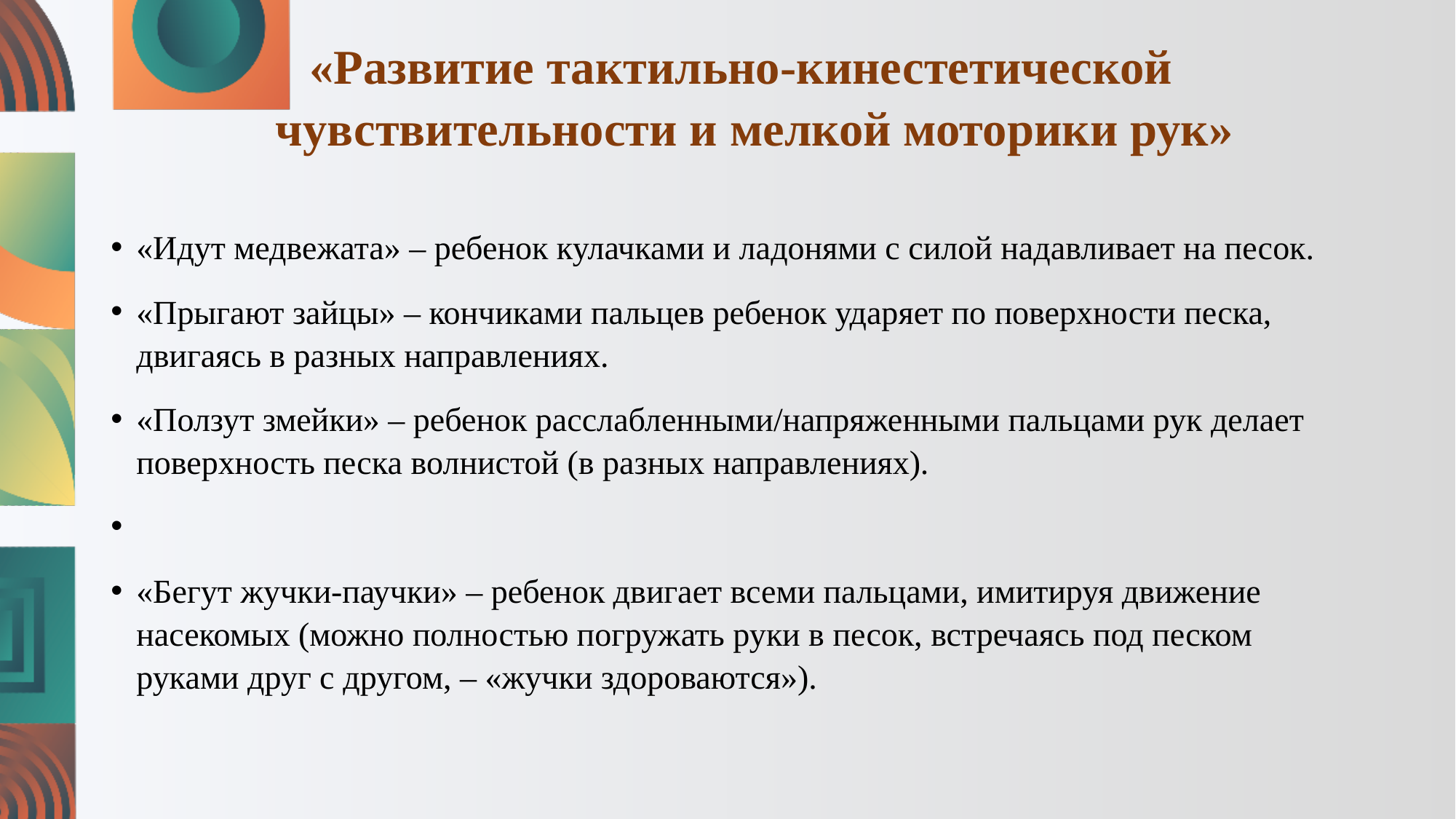

# «Развитие тактильно-кинестетической чувствительности и мелкой моторики рук»
«Идут медвежата» – ребенок кулачками и ладонями с силой надавливает на песок.
«Прыгают зайцы» – кончиками пальцев ребенок ударяет по поверхности песка, двигаясь в разных направлениях.
«Ползут змейки» – ребенок расслабленными/напряженными пальцами рук делает поверхность песка волнистой (в разных направлениях).

«Бегут жучки-паучки» – ребенок двигает всеми пальцами, имитируя движение насекомых (можно полностью погружать руки в песок, встречаясь под песком руками друг с другом, – «жучки здороваются»).